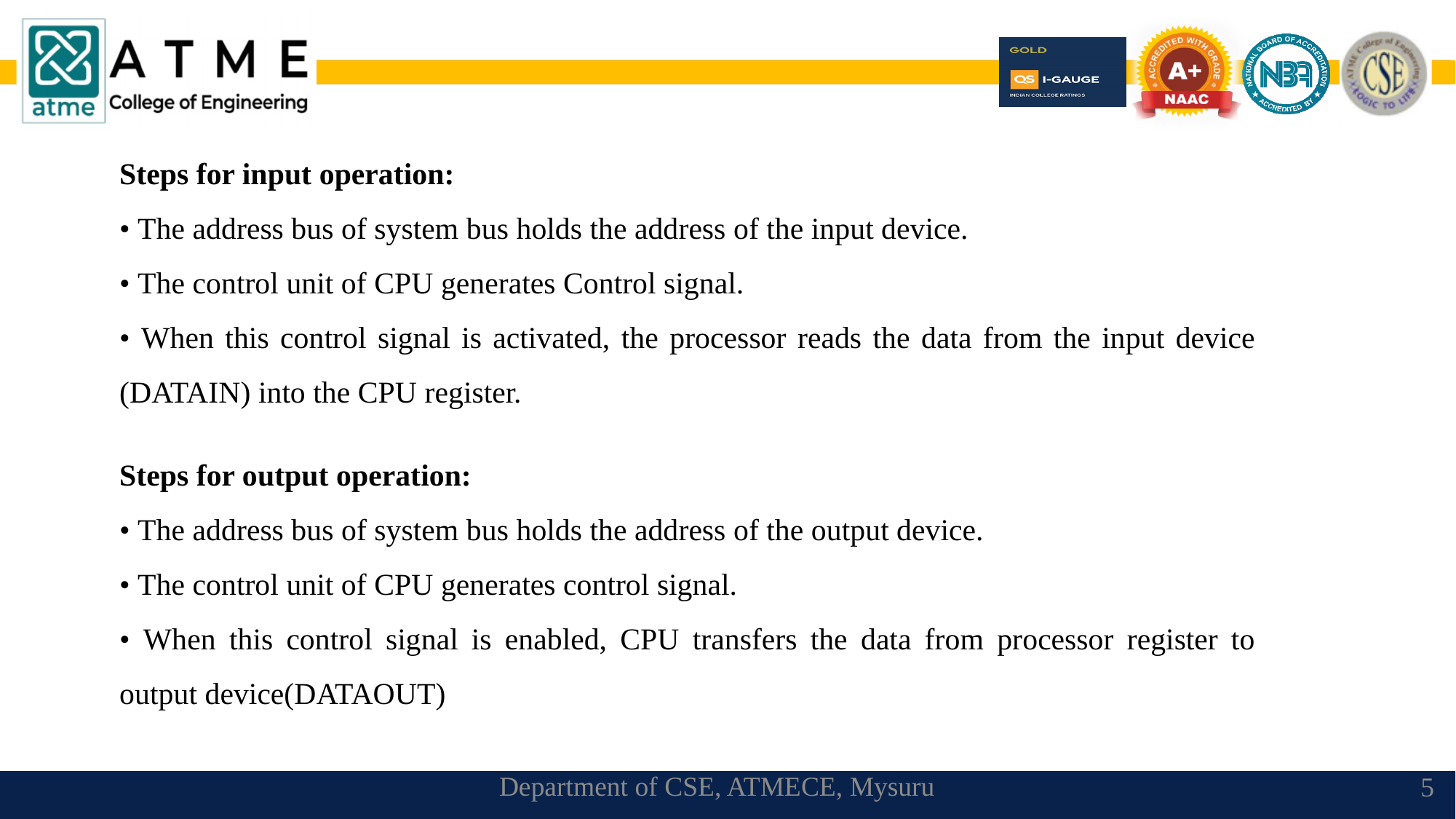

Steps for input operation:
• The address bus of system bus holds the address of the input device.
• The control unit of CPU generates Control signal.
• When this control signal is activated, the processor reads the data from the input device (DATAIN) into the CPU register.
Steps for output operation:
• The address bus of system bus holds the address of the output device.
• The control unit of CPU generates control signal.
• When this control signal is enabled, CPU transfers the data from processor register to output device(DATAOUT)
Department of CSE, ATMECE, Mysuru
5